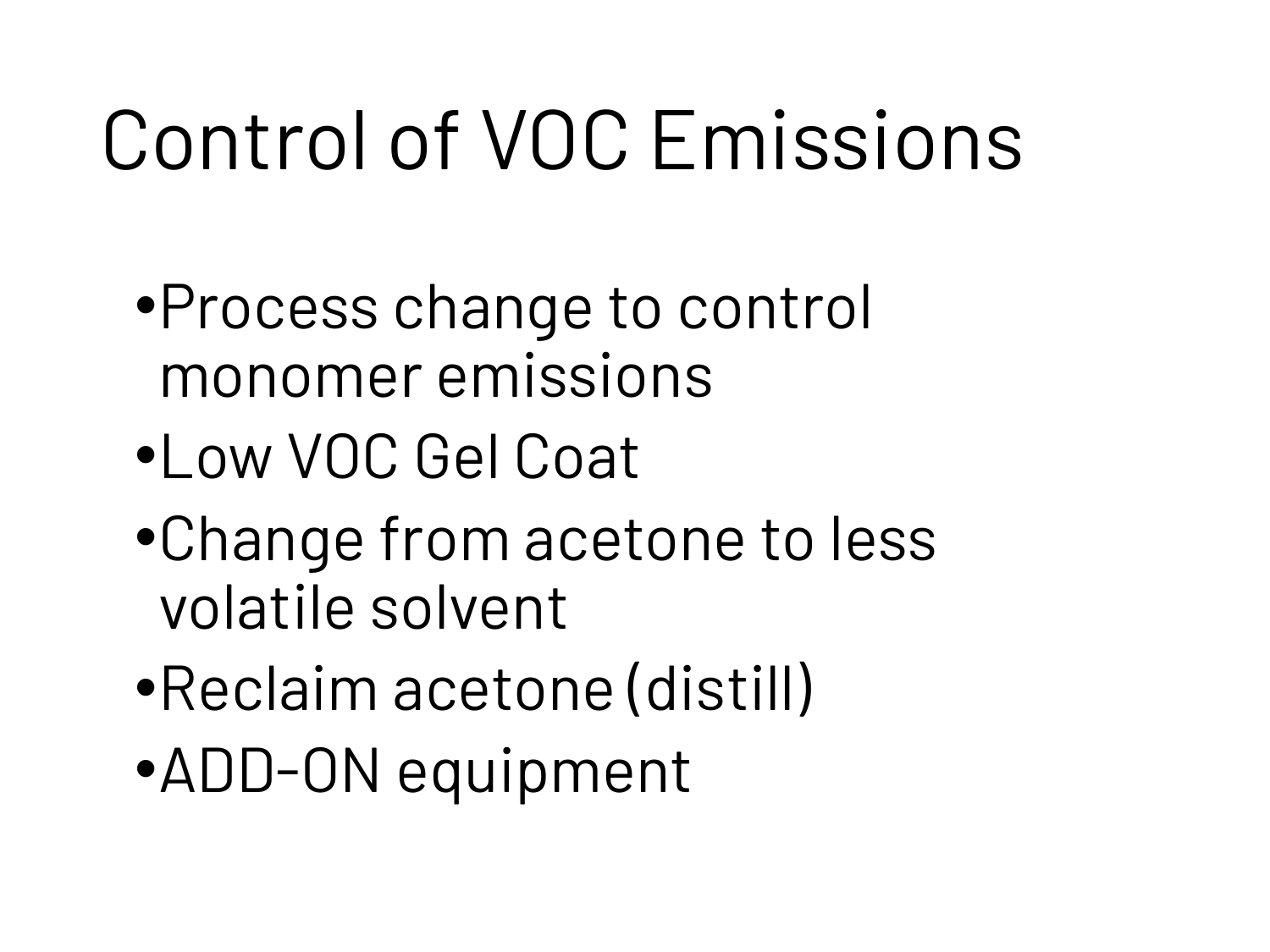

# Control of VOC Emissions
Process change to control monomer emissions
Low VOC Gel Coat
Change from acetone to less volatile solvent
Reclaim acetone (distill)
ADD-ON equipment